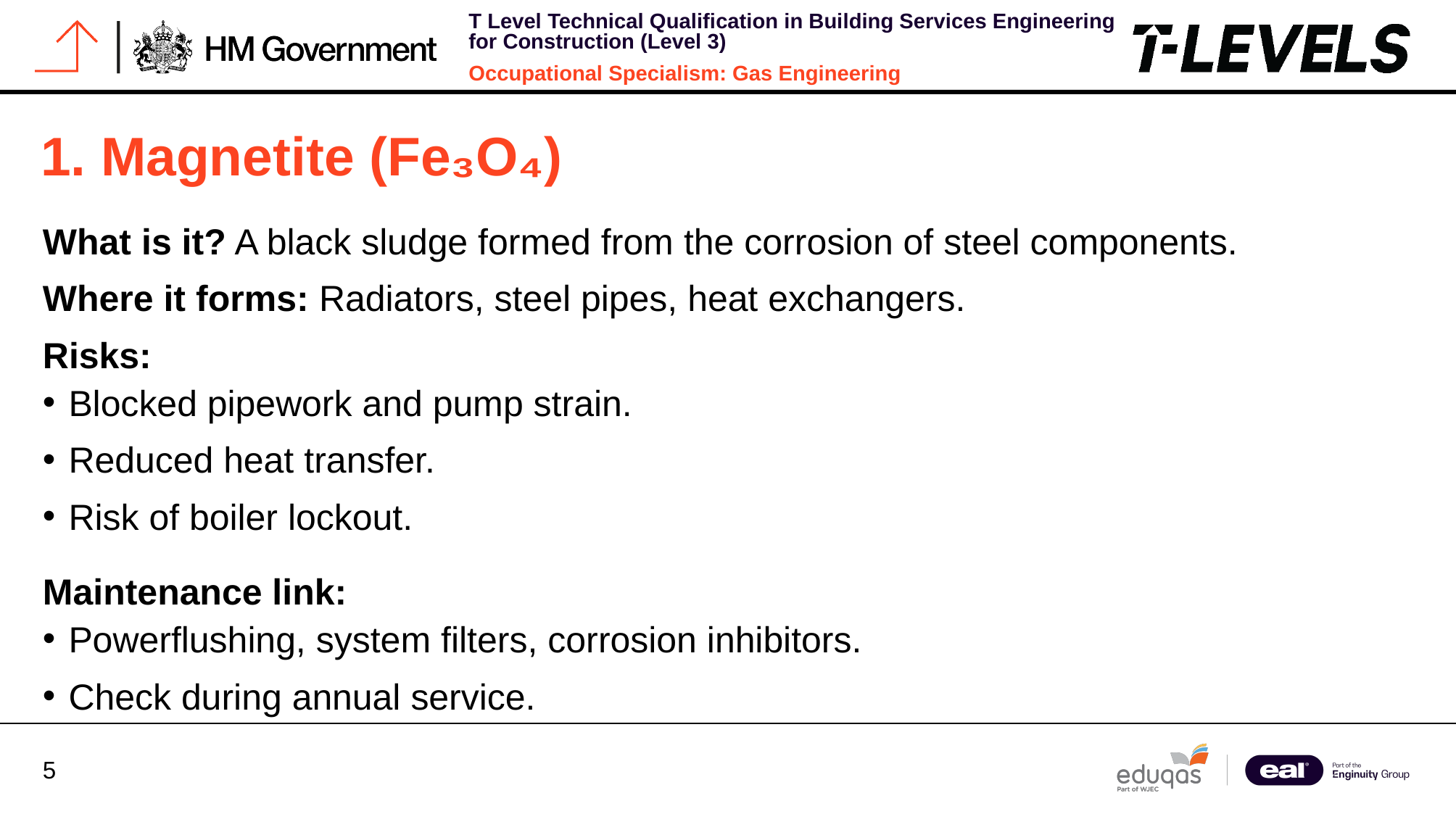

# 1. Magnetite (Fe₃O₄)
What is it? A black sludge formed from the corrosion of steel components.
Where it forms: Radiators, steel pipes, heat exchangers.
Risks:
Blocked pipework and pump strain.
Reduced heat transfer.
Risk of boiler lockout.
Maintenance link:
Powerflushing, system filters, corrosion inhibitors.
Check during annual service.